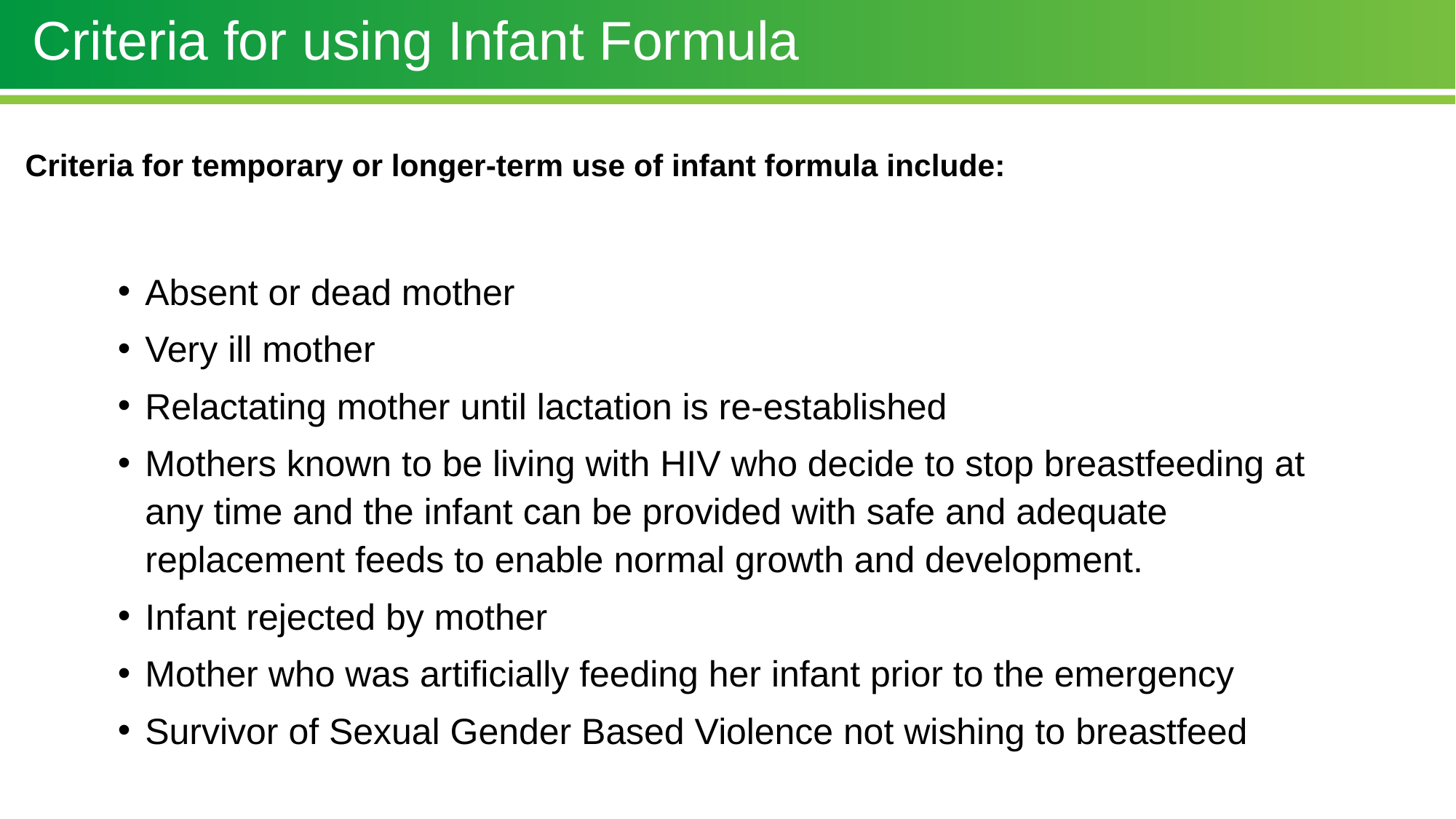

Criteria for using Infant Formula
Criteria for temporary or longer-term use of infant formula include:

Absent or dead mother
Very ill mother
Relactating mother until lactation is re-established
Mothers known to be living with HIV who decide to stop breastfeeding at any time and the infant can be provided with safe and adequate replacement feeds to enable normal growth and development.
Infant rejected by mother
Mother who was artificially feeding her infant prior to the emergency
Survivor of Sexual Gender Based Violence not wishing to breastfeed